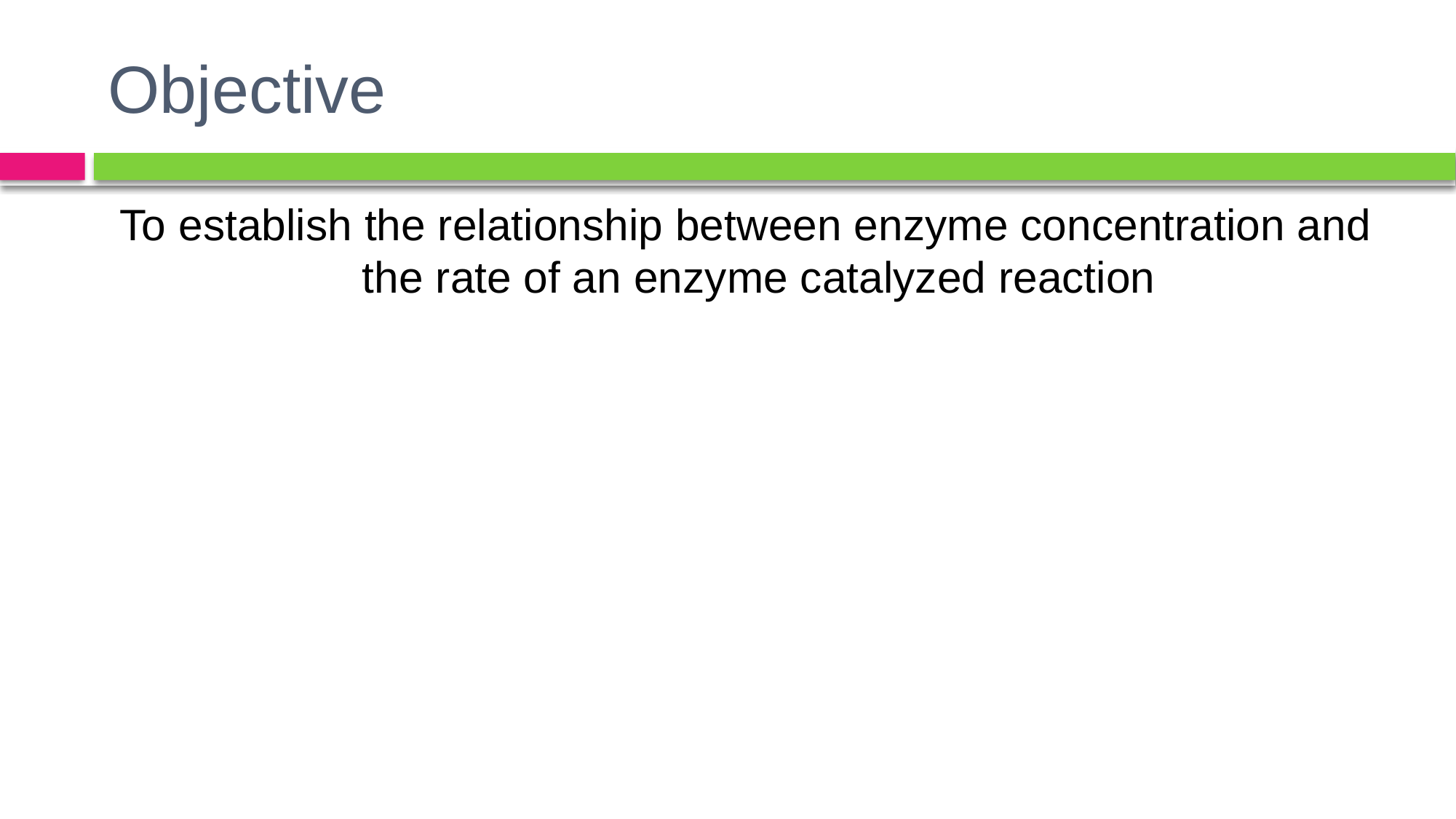

# Objective
To establish the relationship between enzyme concentration and the rate of an enzyme catalyzed reaction